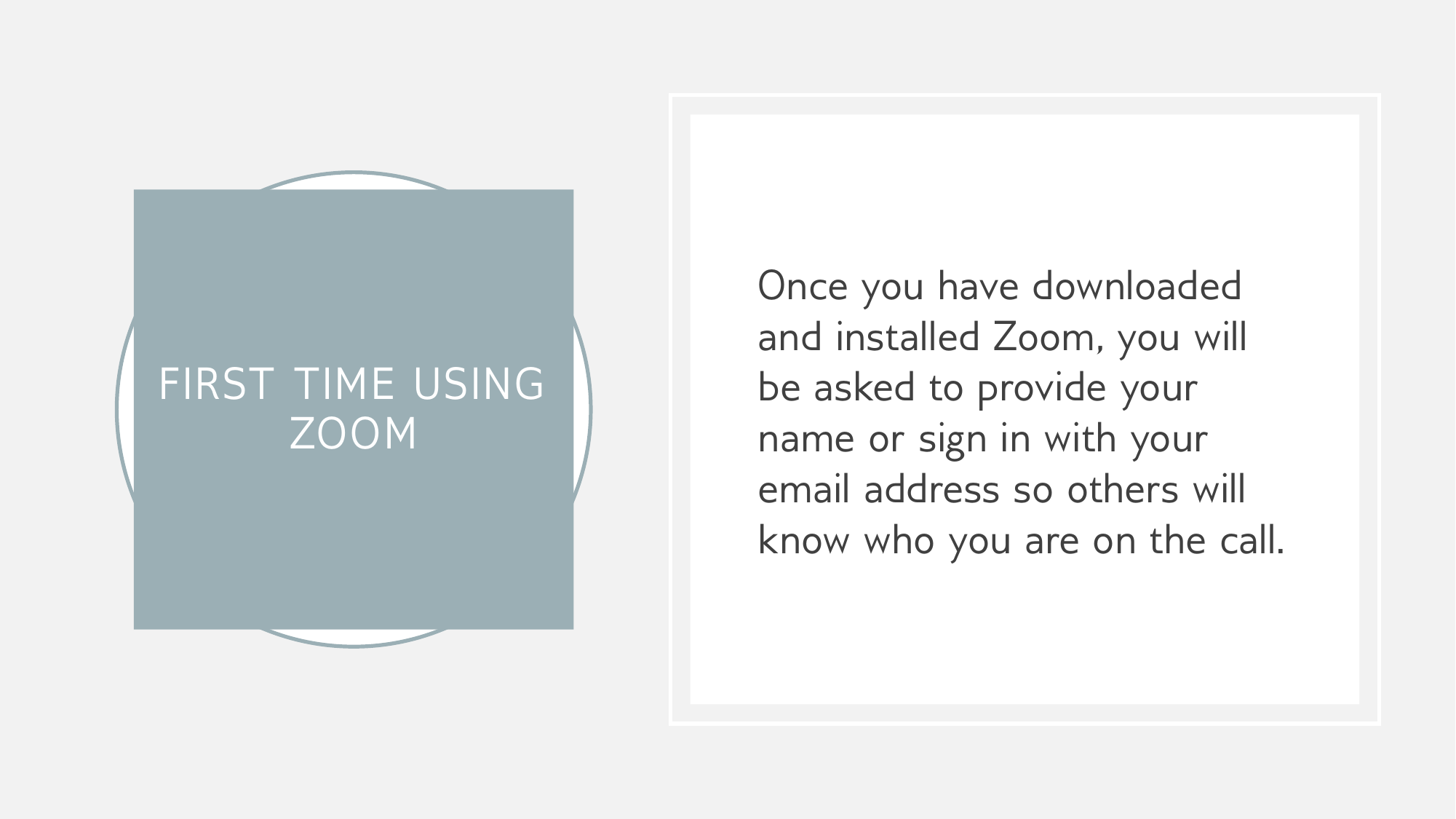

Once you have downloaded and installed Zoom, you will be asked to provide your name or sign in with your email address so others will know who you are on the call.
# First Time Using Zoom